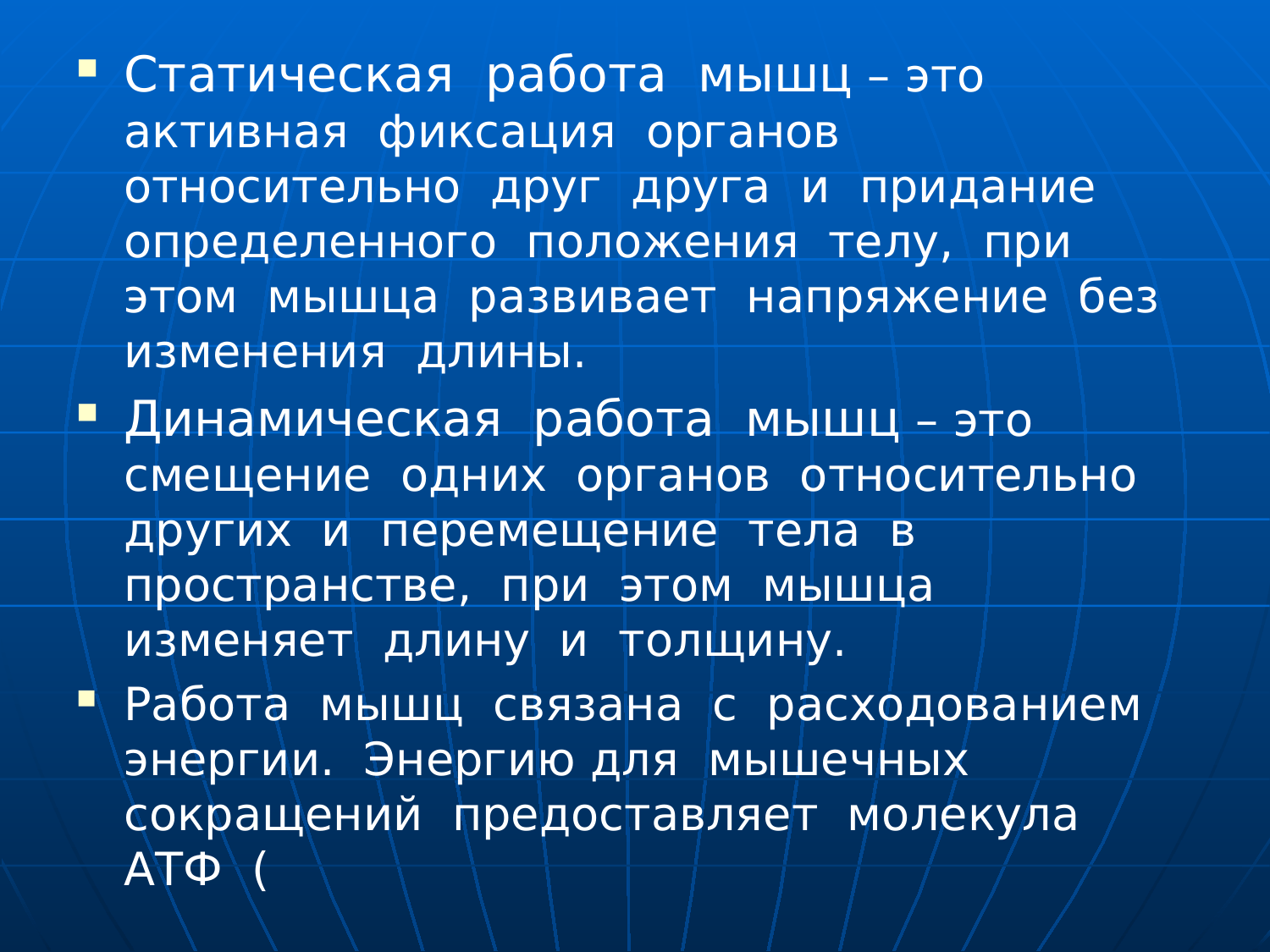

Статическая  работа  мышц – это  активная  фиксация  органов  относительно  друг  друга  и  придание  определенного  положения  телу,  при  этом  мышца  развивает  напряжение  без  изменения  длины.
Динамическая  работа  мышц – это  смещение  одних  органов  относительно  других  и  перемещение  тела  в  пространстве,  при  этом  мышца  изменяет  длину  и  толщину.
Работа  мышц  связана  с  расходованием  энергии.  Энергию для  мышечных  сокращений  предоставляет  молекула  АТФ  (
#